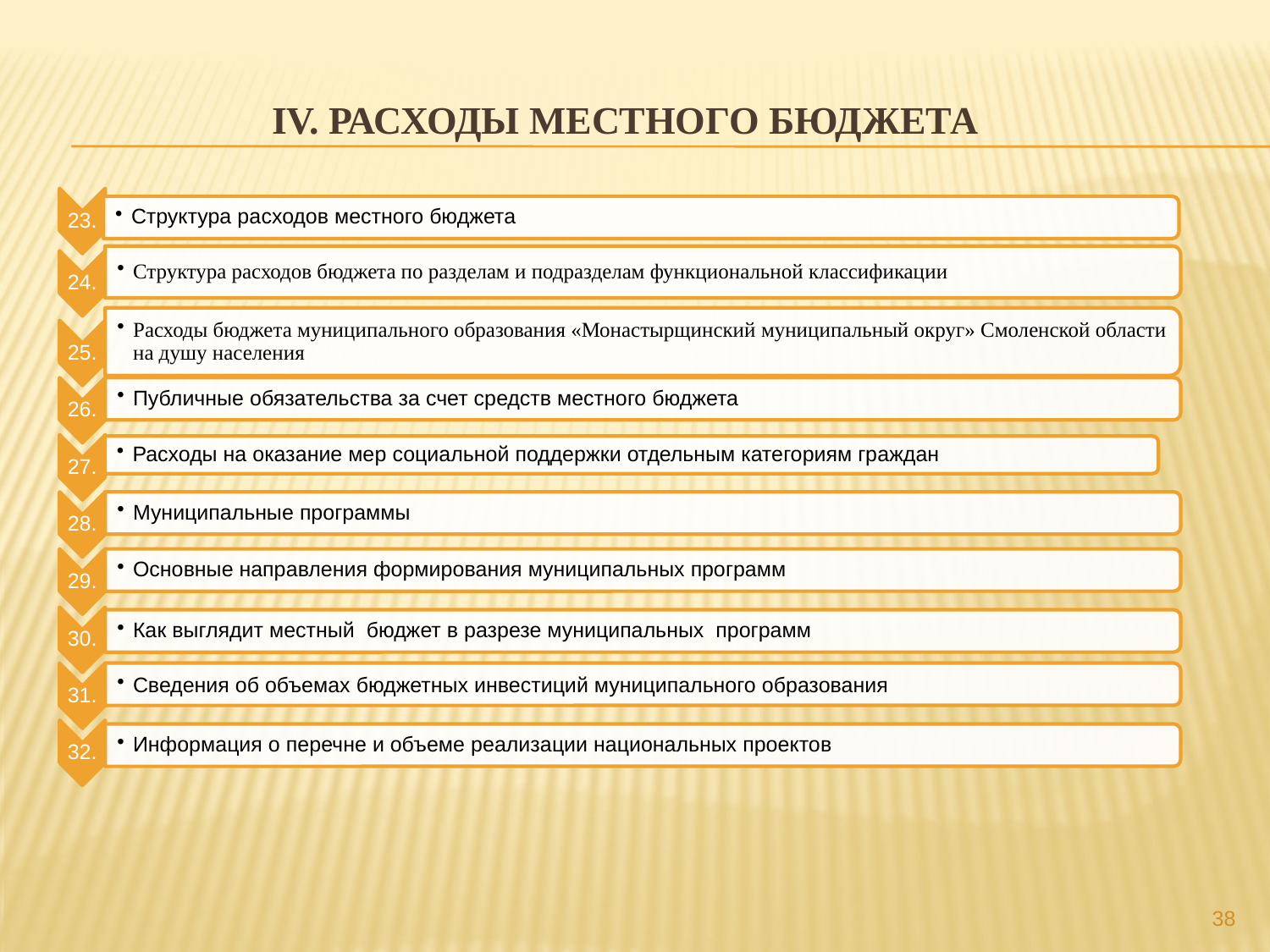

# IV. Расходы местного бюджета
23.
Структура расходов местного бюджета
24.
Структура расходов бюджета по разделам и подразделам функциональной классификации
25.
Расходы бюджета муниципального образования «Монастырщинский муниципальный округ» Смоленской области на душу населения
26.
Публичные обязательства за счет средств местного бюджета
27.
Расходы на оказание мер социальной поддержки отдельным категориям граждан
28.
Муниципальные программы
29.
Основные направления формирования муниципальных программ
30.
Как выглядит местный  бюджет в разрезе муниципальных  программ
31.

Сведения об объемах бюджетных инвестиций муниципального образования

32.
Информация о перечне и объеме реализации национальных проектов
38